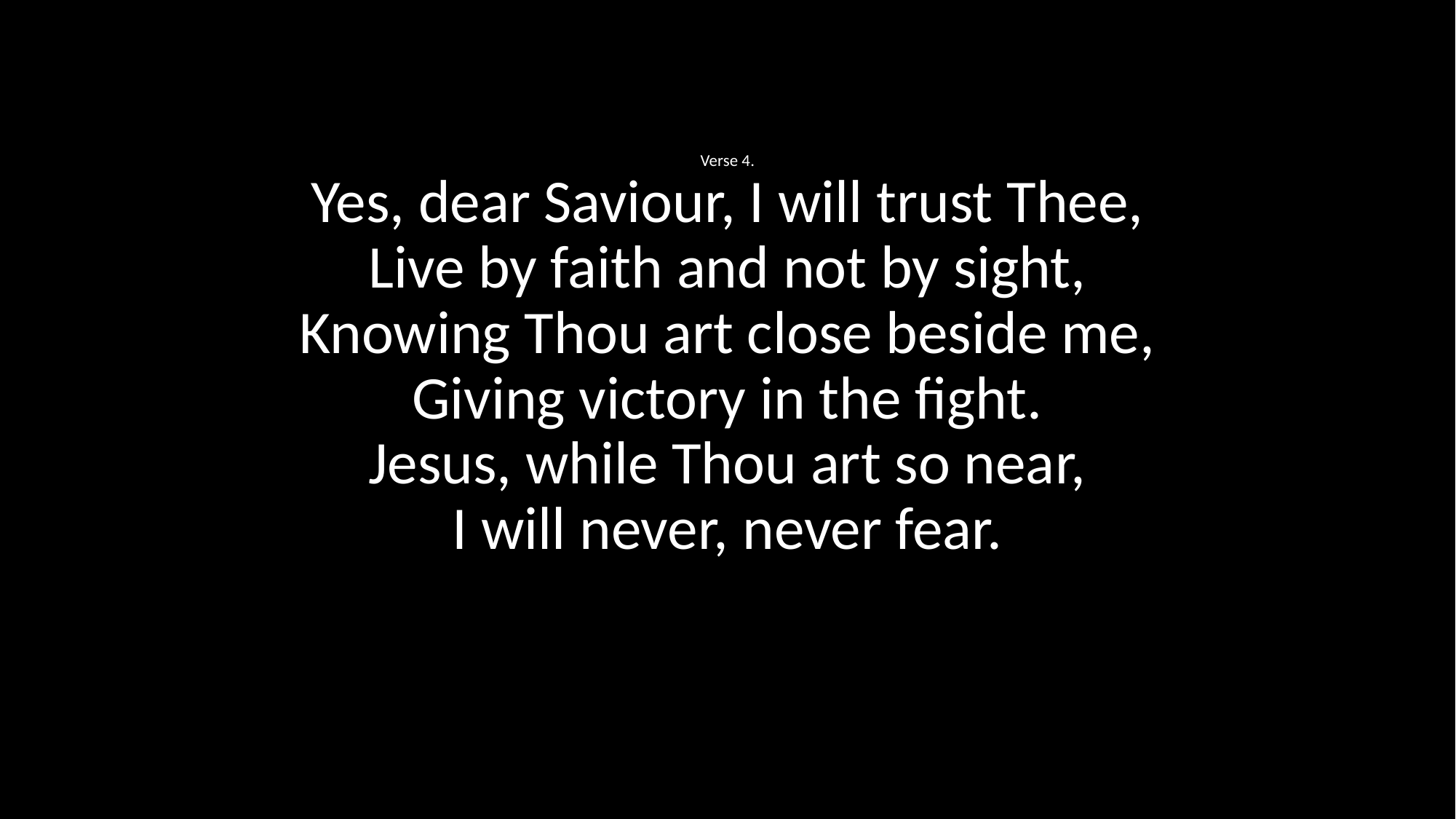

Verse 4.
Yes, dear Saviour, I will trust Thee,
Live by faith and not by sight,
Knowing Thou art close beside me,
Giving victory in the fight.
Jesus, while Thou art so near,
I will never, never fear.